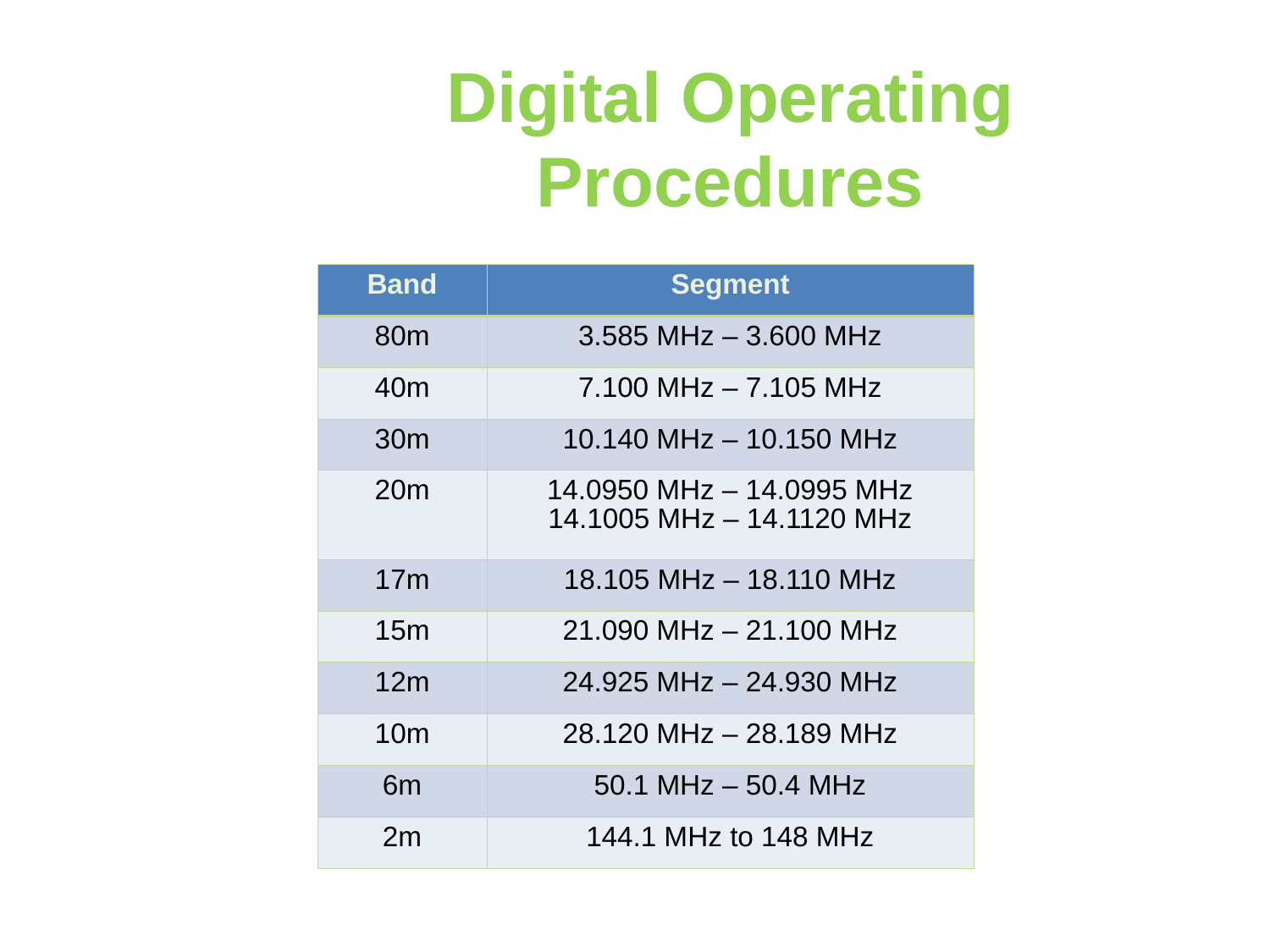

Digital Operating Procedures
| Band | Segment |
| --- | --- |
| 80m | 3.585 MHz – 3.600 MHz |
| 40m | 7.100 MHz – 7.105 MHz |
| 30m | 10.140 MHz – 10.150 MHz |
| 20m | 14.0950 MHz – 14.0995 MHz 14.1005 MHz – 14.1120 MHz |
| 17m | 18.105 MHz – 18.110 MHz |
| 15m | 21.090 MHz – 21.100 MHz |
| 12m | 24.925 MHz – 24.930 MHz |
| 10m | 28.120 MHz – 28.189 MHz |
| 6m | 50.1 MHz – 50.4 MHz |
| 2m | 144.1 MHz to 148 MHz |